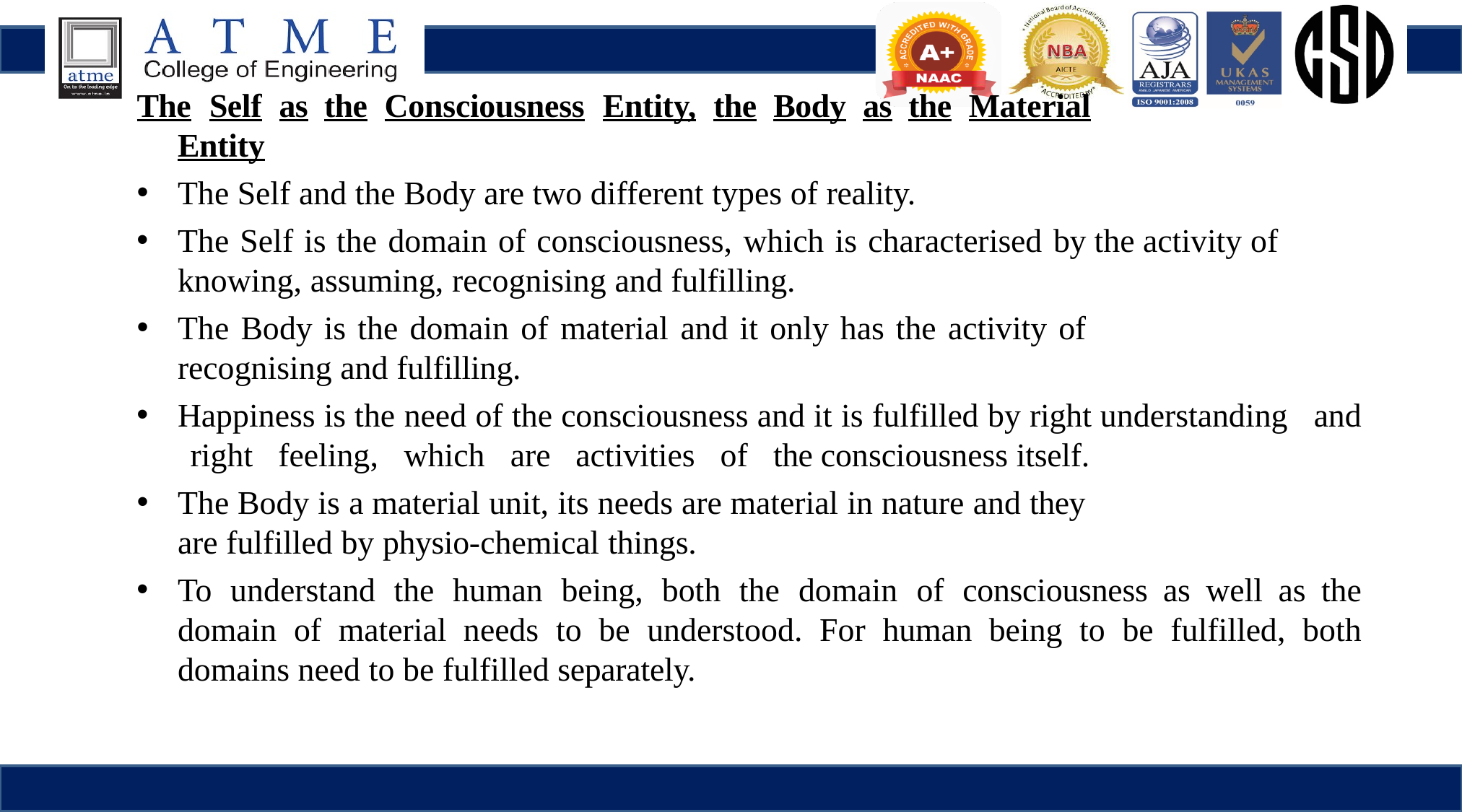

The	Self	as	the	Consciousness	Entity,	the	Body	as	the	Material
Entity
The Self and the Body are two different types of reality.
The Self is the domain of consciousness, which is characterised by the activity of knowing, assuming, recognising and fulfilling.
The Body is the domain of material and it only has the activity of
recognising and fulfilling.
Happiness is the need of the consciousness and it is fulfilled by right understanding  and  right  feeling,  which  are  activities  of  the consciousness itself.
The Body is a material unit, its needs are material in nature and they
are fulfilled by physio-chemical things.
To understand the human being, both the domain of consciousness as well as the domain of material needs to be understood. For human being to be fulfilled, both domains need to be fulfilled separately.